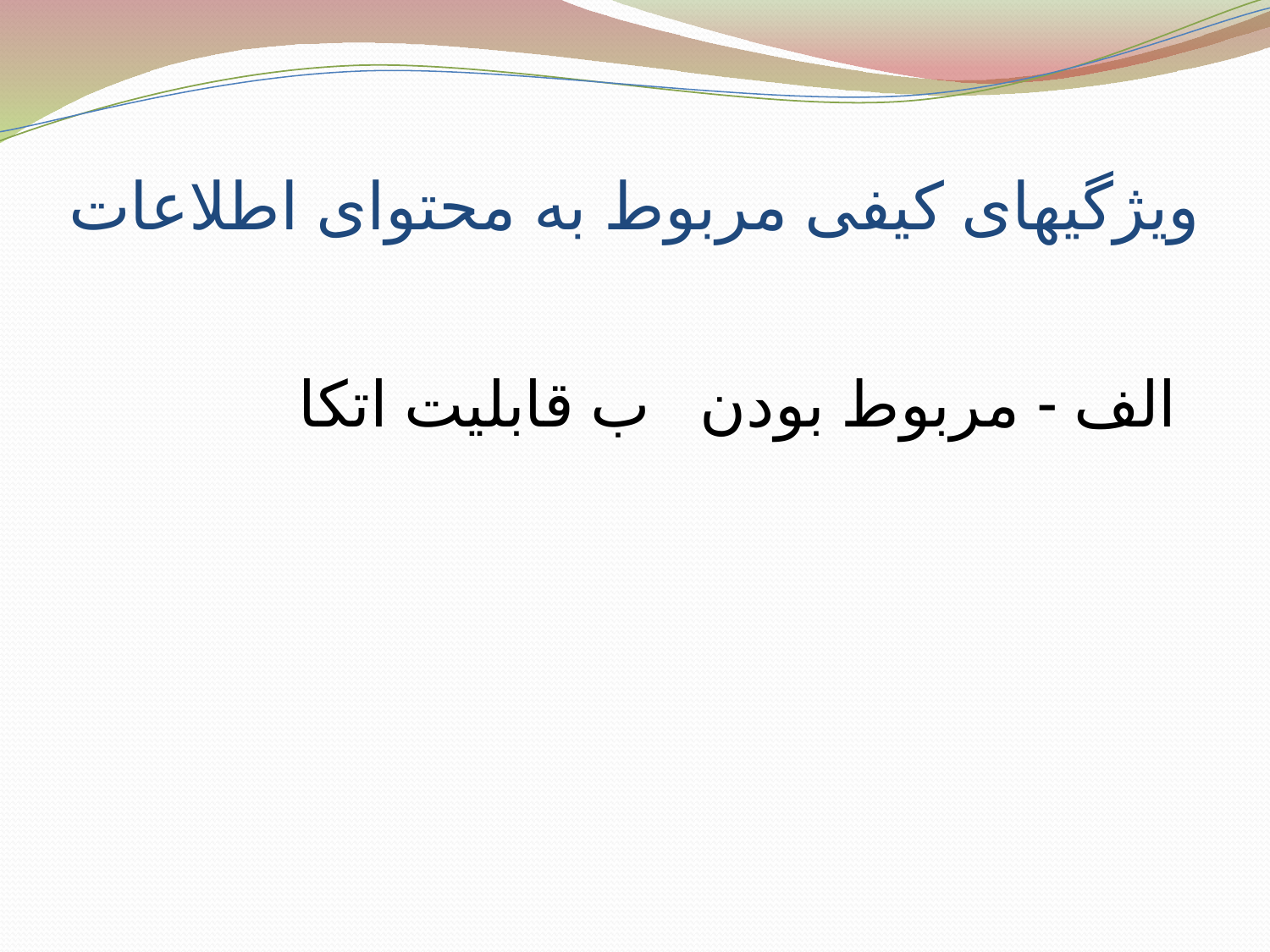

# ویژگیهای کیفی مربوط به محتوای اطلاعات

 الف - مربوط بودن   ب قابلیت اتکا